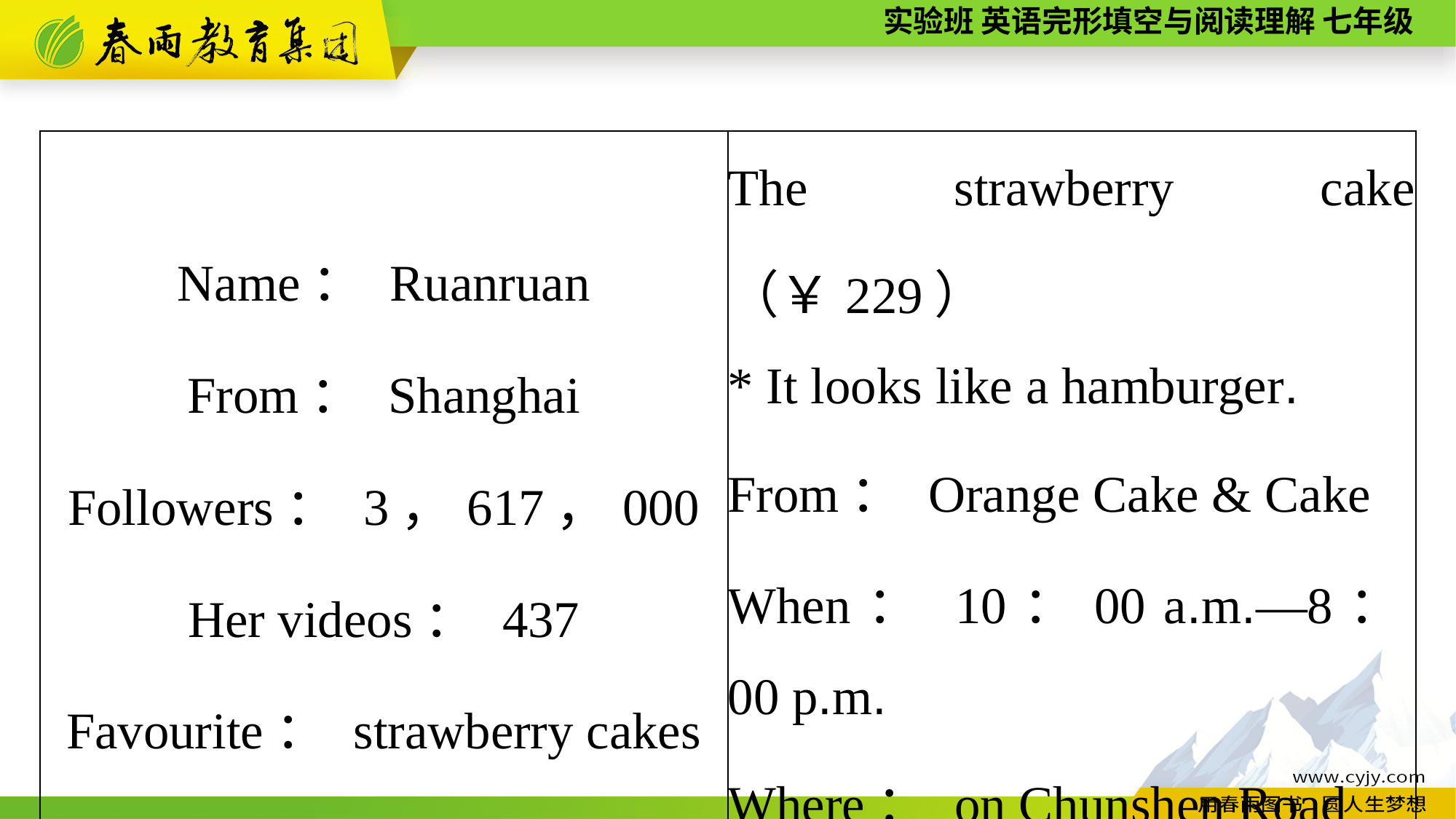

| Name： Ruanruan From： Shanghai Followers： 3，617，000 Her videos： 437 Favourite： strawberry cakes | The strawberry cake （￥229） \* It looks like a hamburger. From： Orange Cake & Cake When： 10：00 a.m.—8：00 p.m. Where： on Chunshen Road |
| --- | --- |